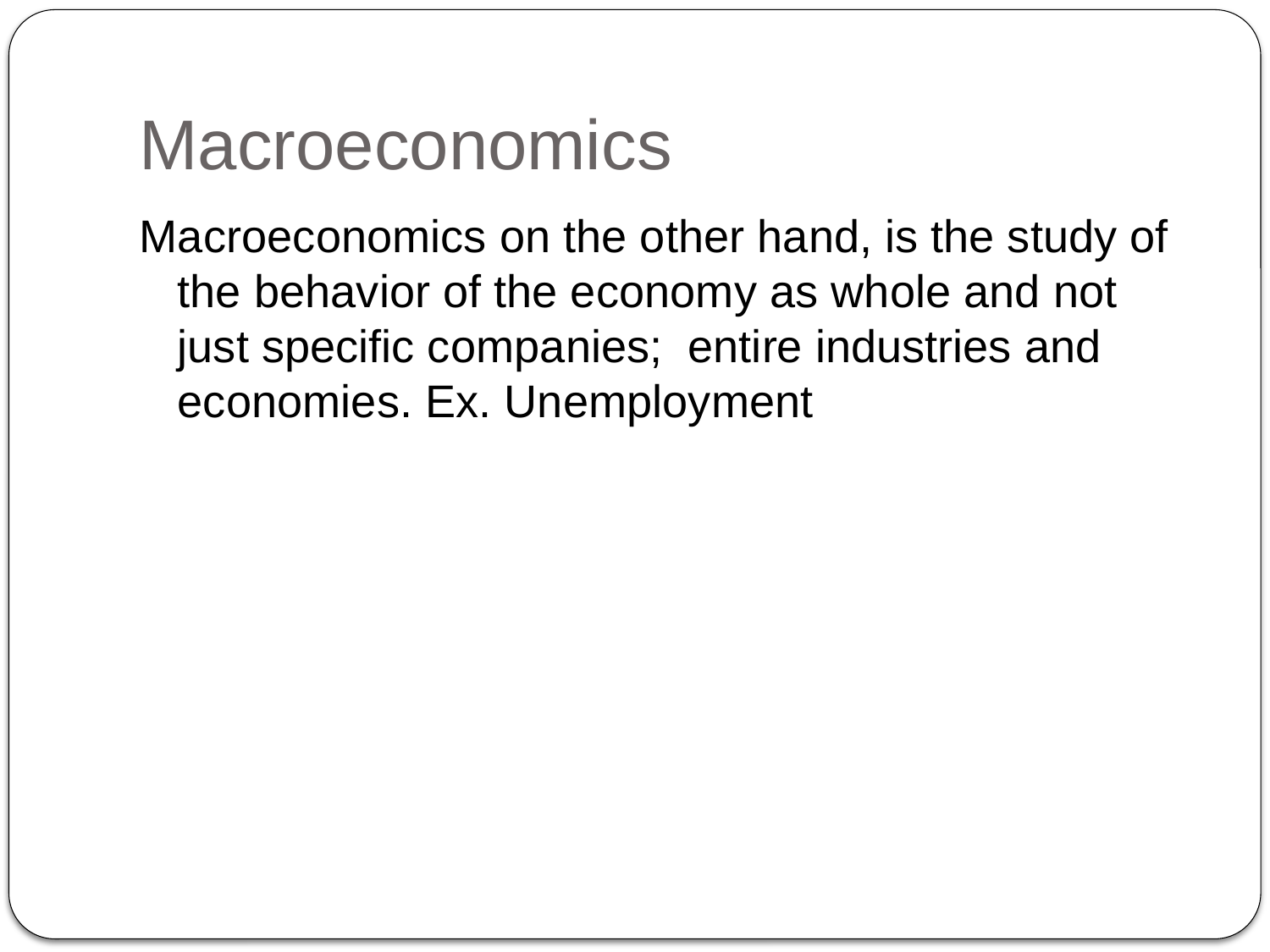

# Macroeconomics
Macroeconomics on the other hand, is the study of the behavior of the economy as whole and not just specific companies;  entire industries and economies. Ex. Unemployment